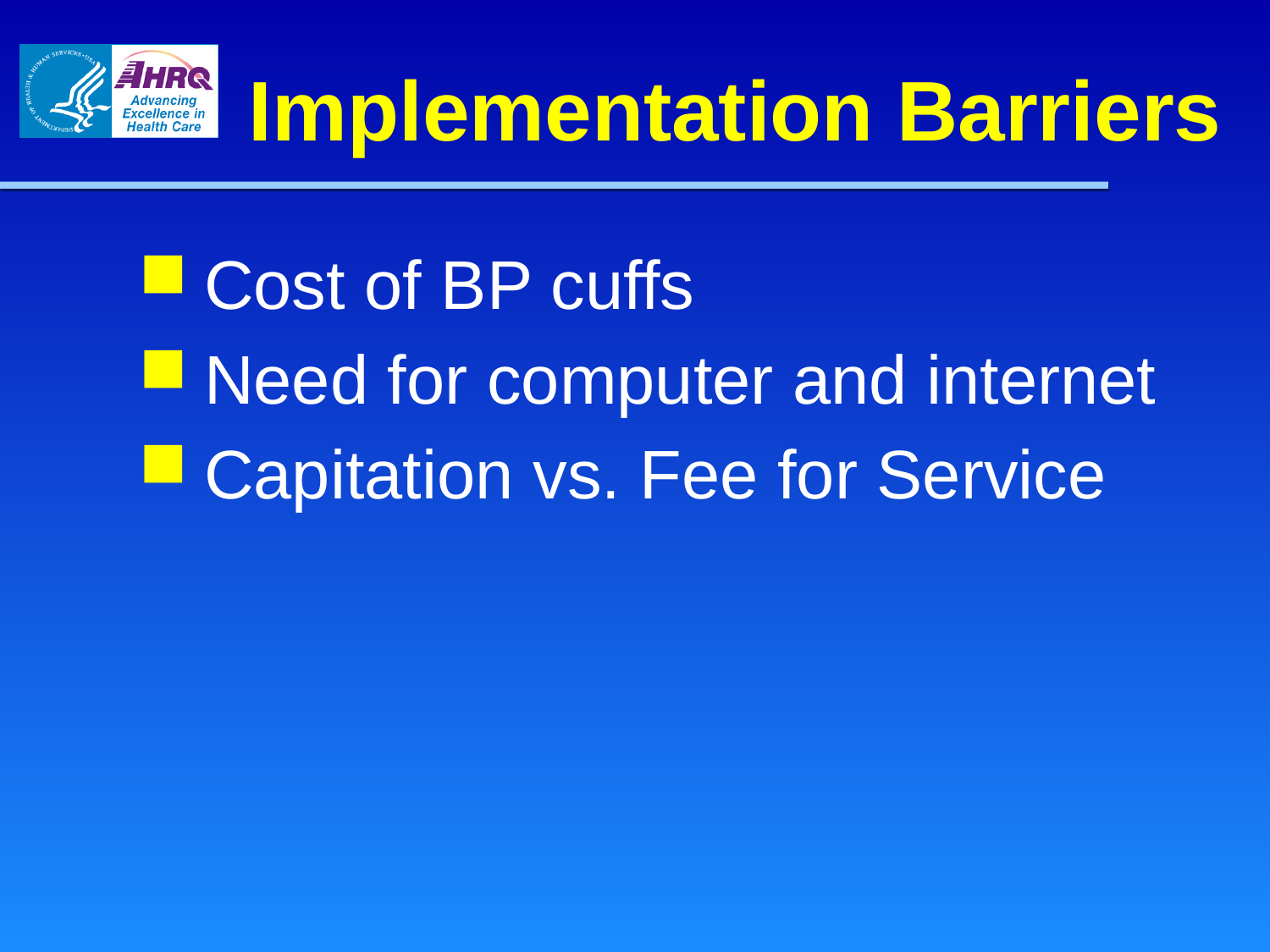

# Implementation Barriers
Cost of BP cuffs
Need for computer and internet
Capitation vs. Fee for Service